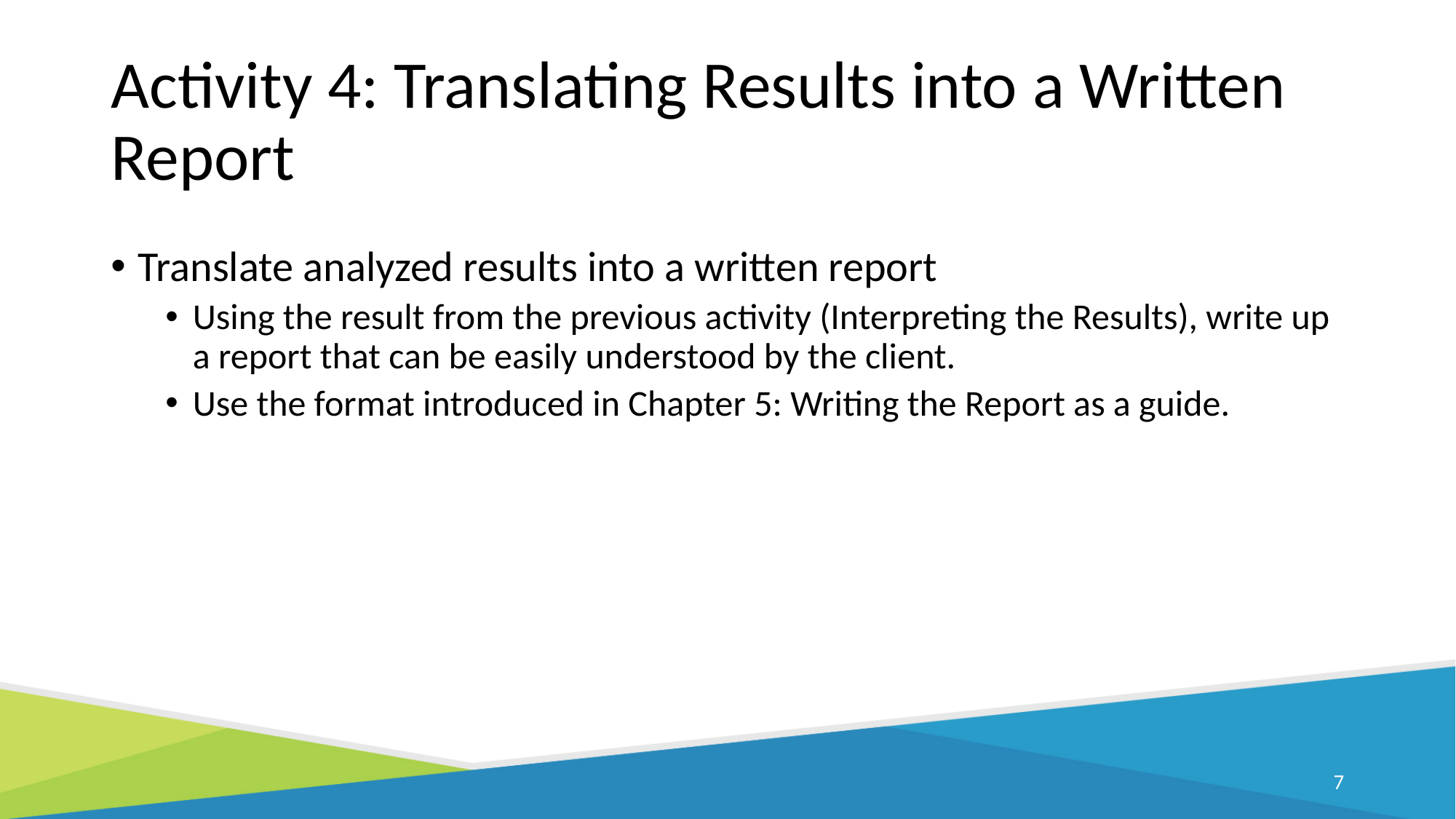

# Activity 4: Translating Results into a Written Report
Translate analyzed results into a written report
Using the result from the previous activity (Interpreting the Results), write up a report that can be easily understood by the client.
Use the format introduced in Chapter 5: Writing the Report as a guide.

7